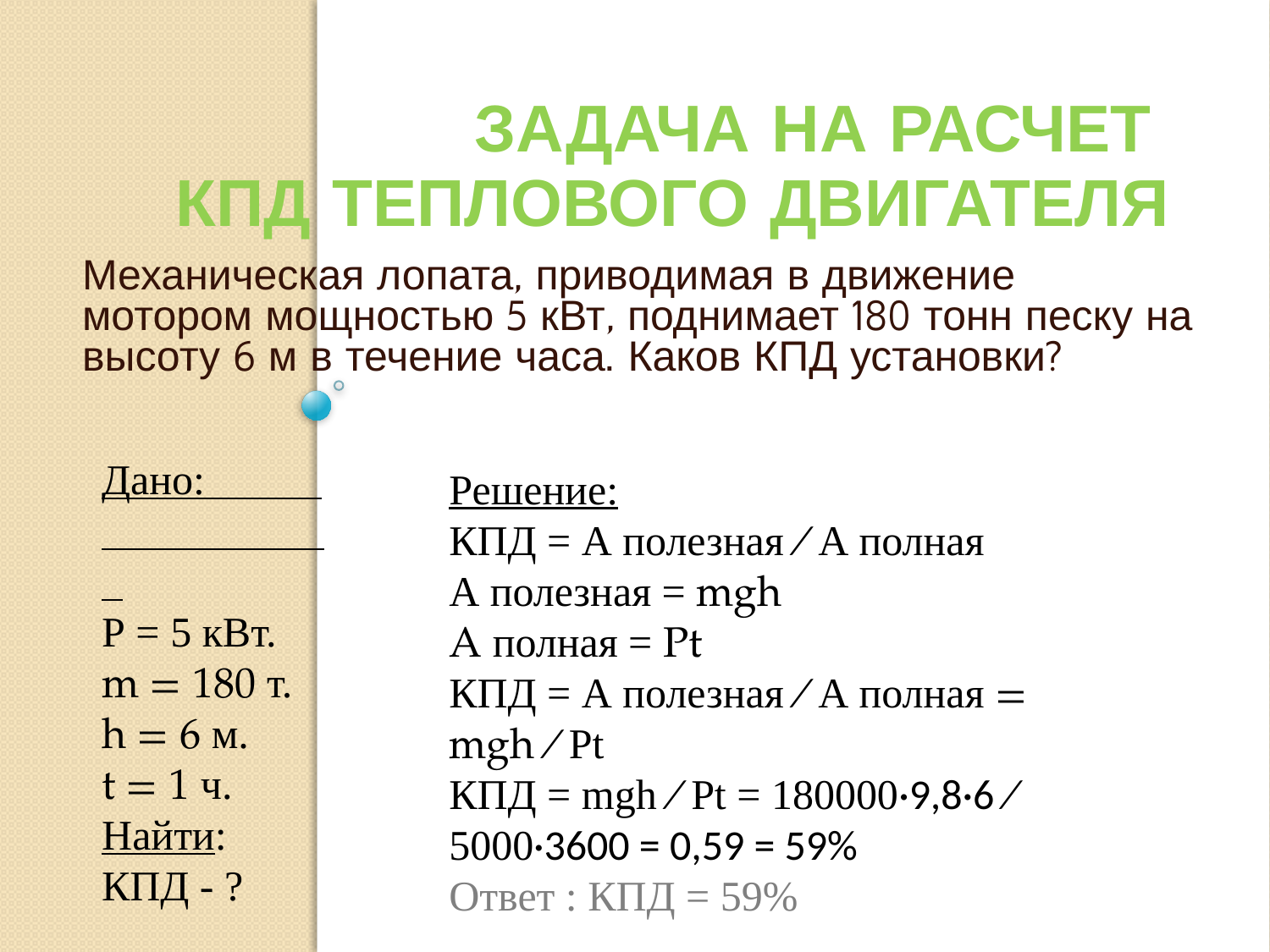

# Задача на расчет КПД теплового двигателя
Механическая лопата, приводимая в движение мотором мощностью 5 кВт, поднимает 180 тонн песку на высоту 6 м в течение часа. Каков КПД установки?

Дано:
Р = 5 кВт.
m = 180 т.
h = 6 м.
t = 1 ч.
Найти:
КПД - ?
Решение:
КПД = А полезная ⁄ А полная
А полезная = mgh
A полная = Pt
КПД = А полезная ⁄ А полная = mgh ⁄ Pt
КПД = mgh ⁄ Pt = 180000·9,8·6 ⁄ 5000·3600 = 0,59 = 59%

Ответ : КПД = 59%